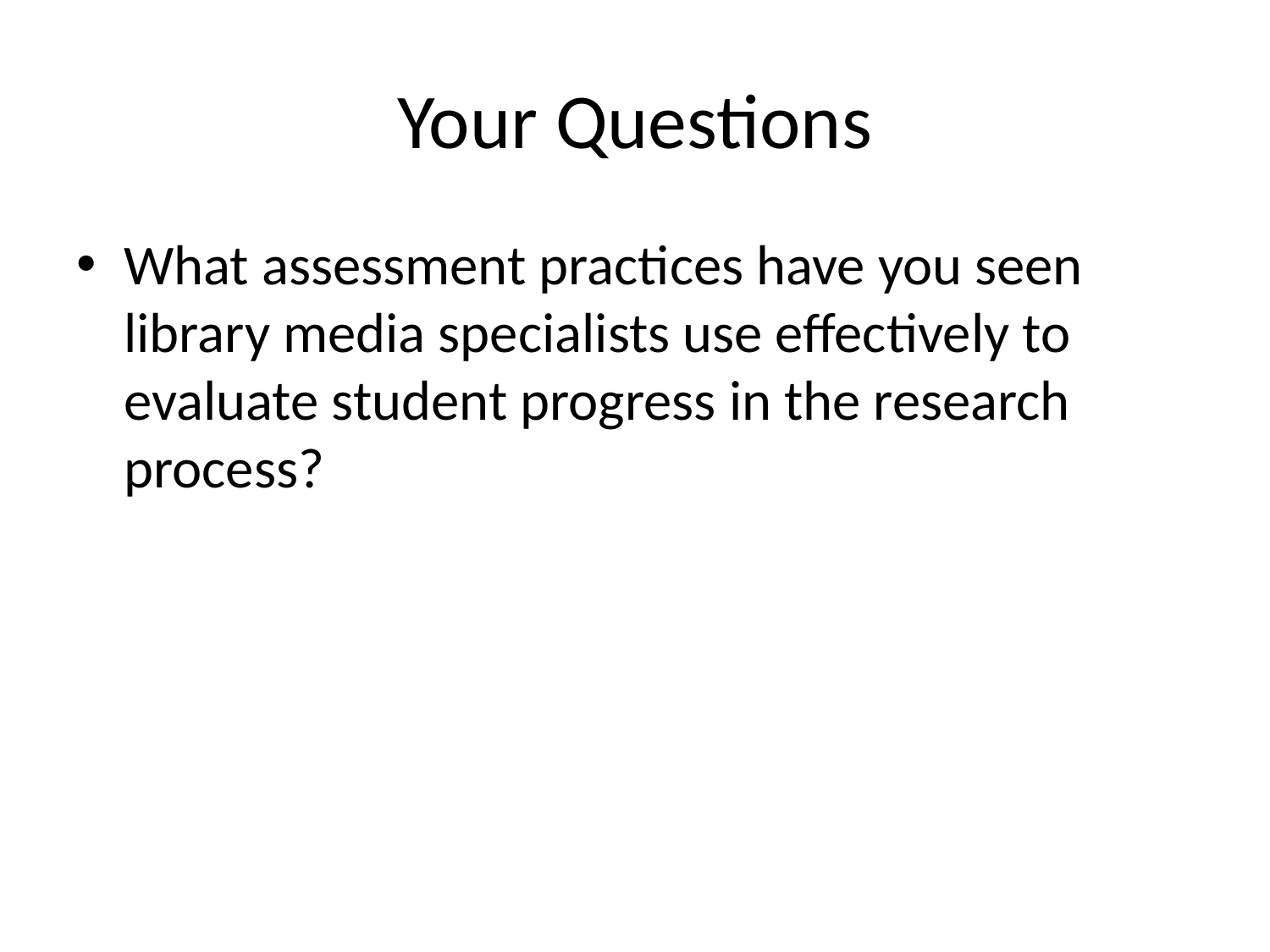

# Your Questions
What assessment practices have you seen library media specialists use effectively to evaluate student progress in the research process?